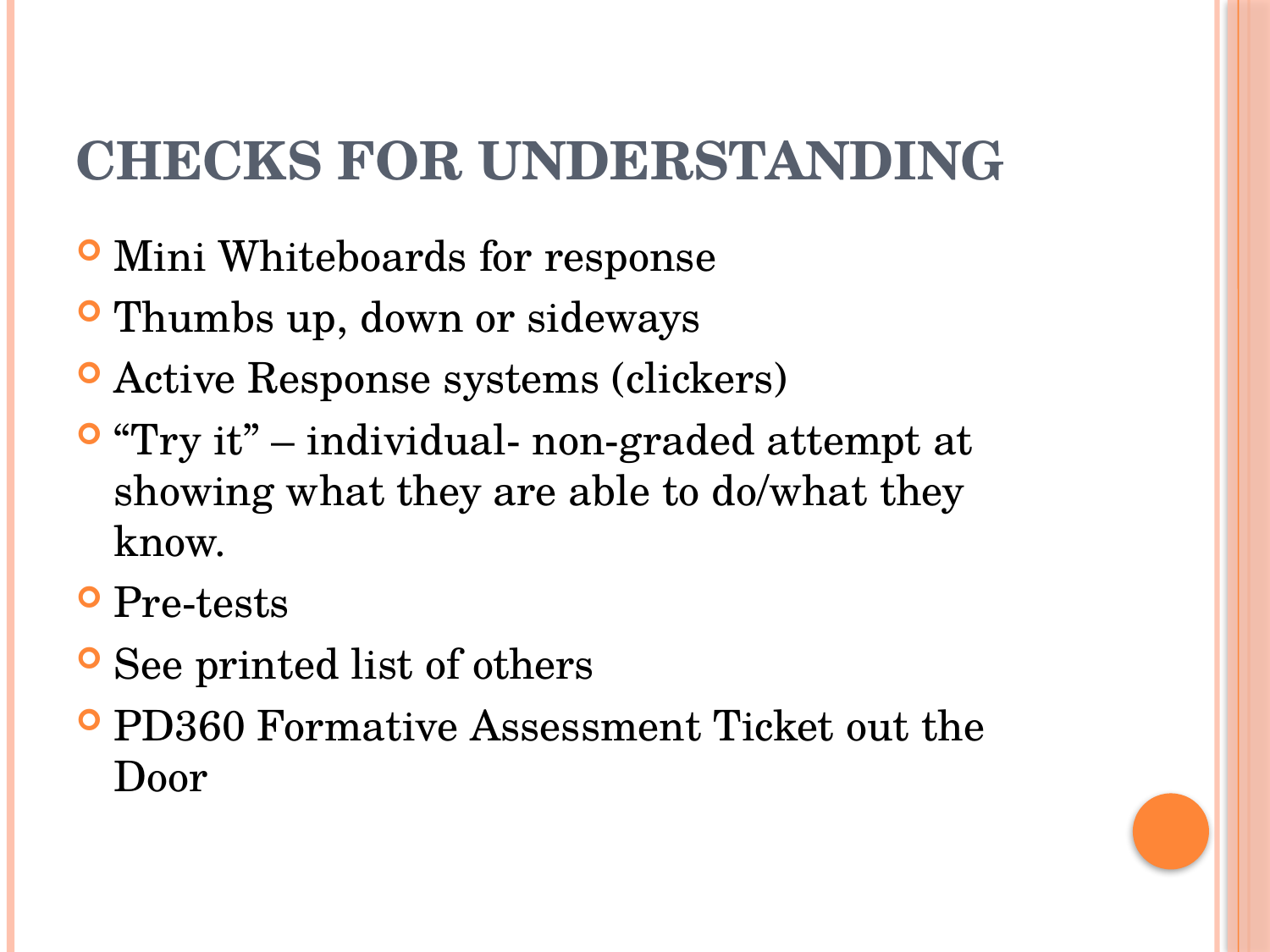

# Checks for Understanding
Mini Whiteboards for response
Thumbs up, down or sideways
Active Response systems (clickers)
“Try it” – individual- non-graded attempt at showing what they are able to do/what they know.
Pre-tests
See printed list of others
PD360 Formative Assessment Ticket out the Door